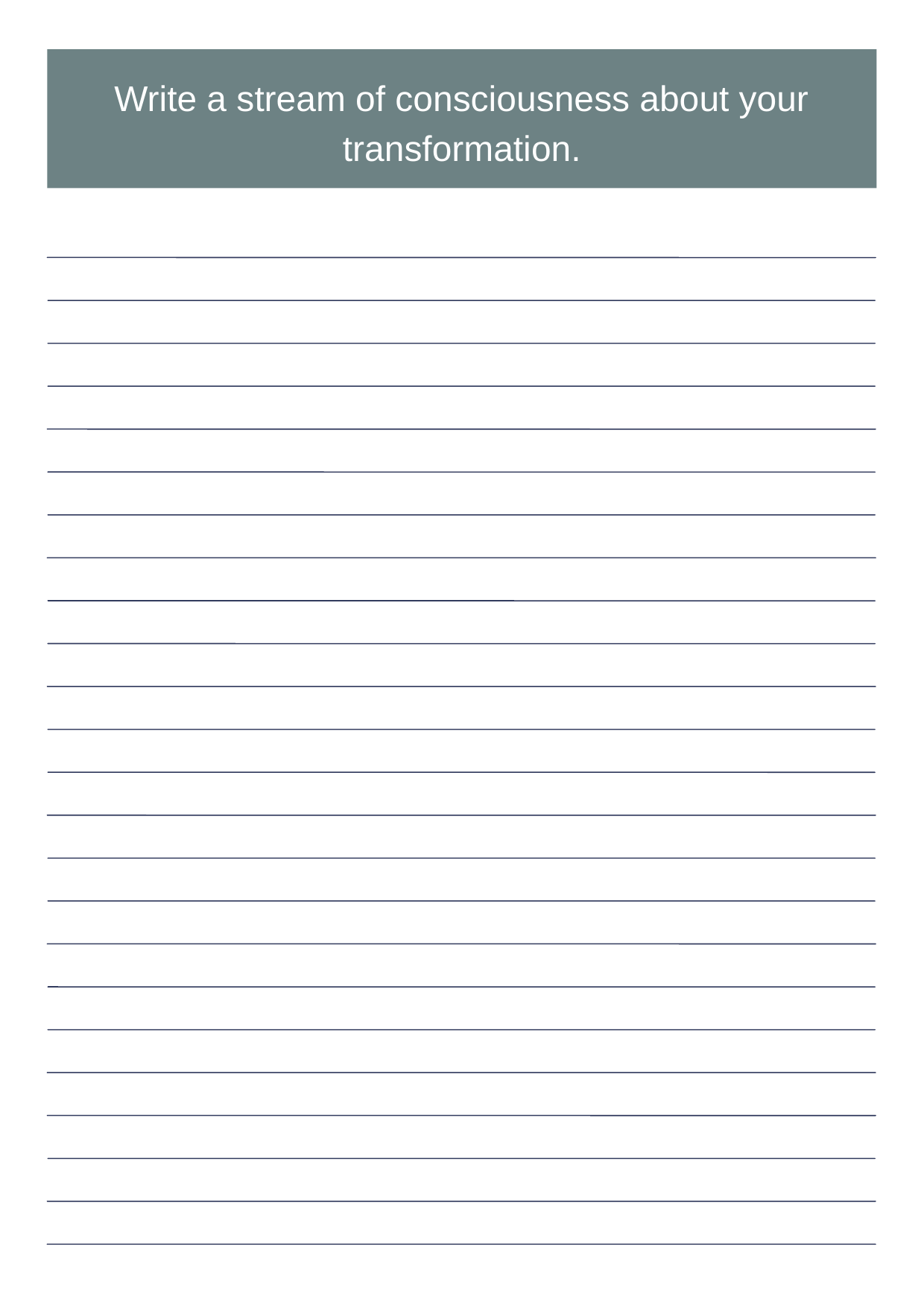

Write a stream of consciousness about your transformation.